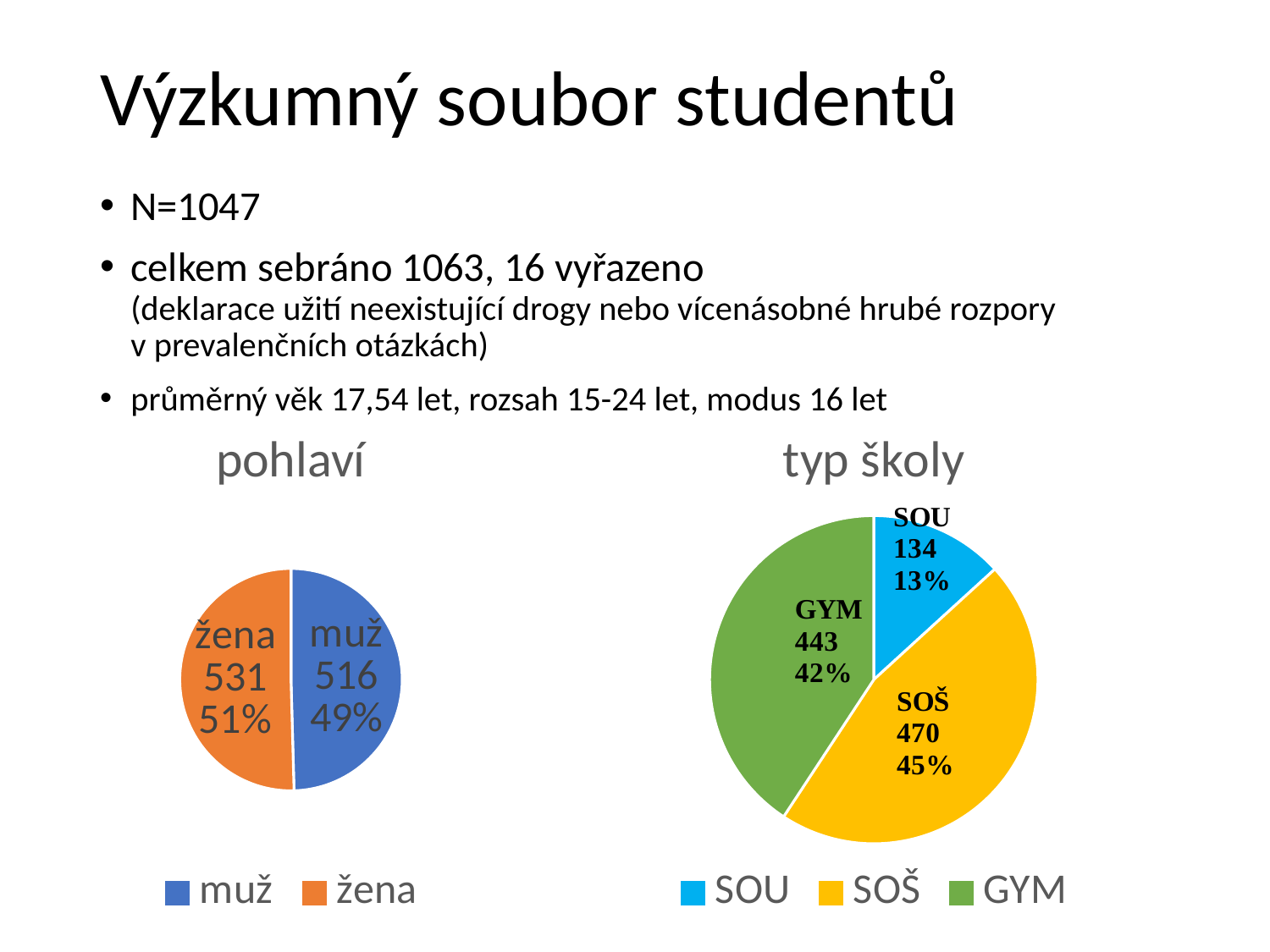

# Výzkumný soubor studentů
N=1047
celkem sebráno 1063, 16 vyřazeno
(deklarace užití neexistující drogy nebo vícenásobné hrubé rozpory
v prevalenčních otázkách)
průměrný věk 17,54 let, rozsah 15-24 let, modus 16 let

### Chart:

| Category |  |
|---|---|
| muž | 505.0 |
| žena | 514.0 |

### Chart:

| Category |  |
|---|---|
| SOU | 135.0 |
| SOŠ | 470.0 |
| GYM | 416.0 |